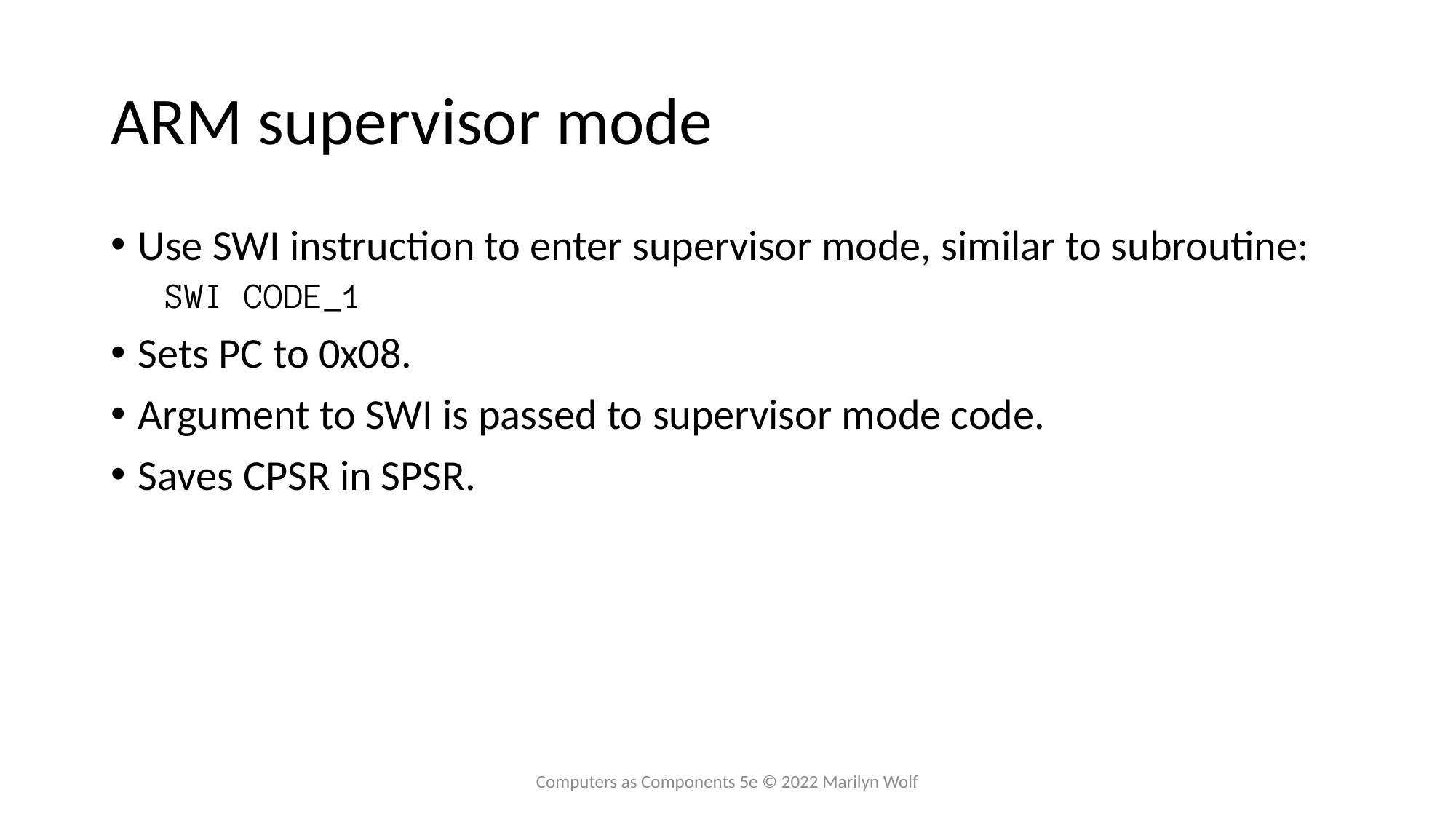

# ARM supervisor mode
Use SWI instruction to enter supervisor mode, similar to subroutine:
SWI CODE_1
Sets PC to 0x08.
Argument to SWI is passed to supervisor mode code.
Saves CPSR in SPSR.
Computers as Components 5e © 2022 Marilyn Wolf